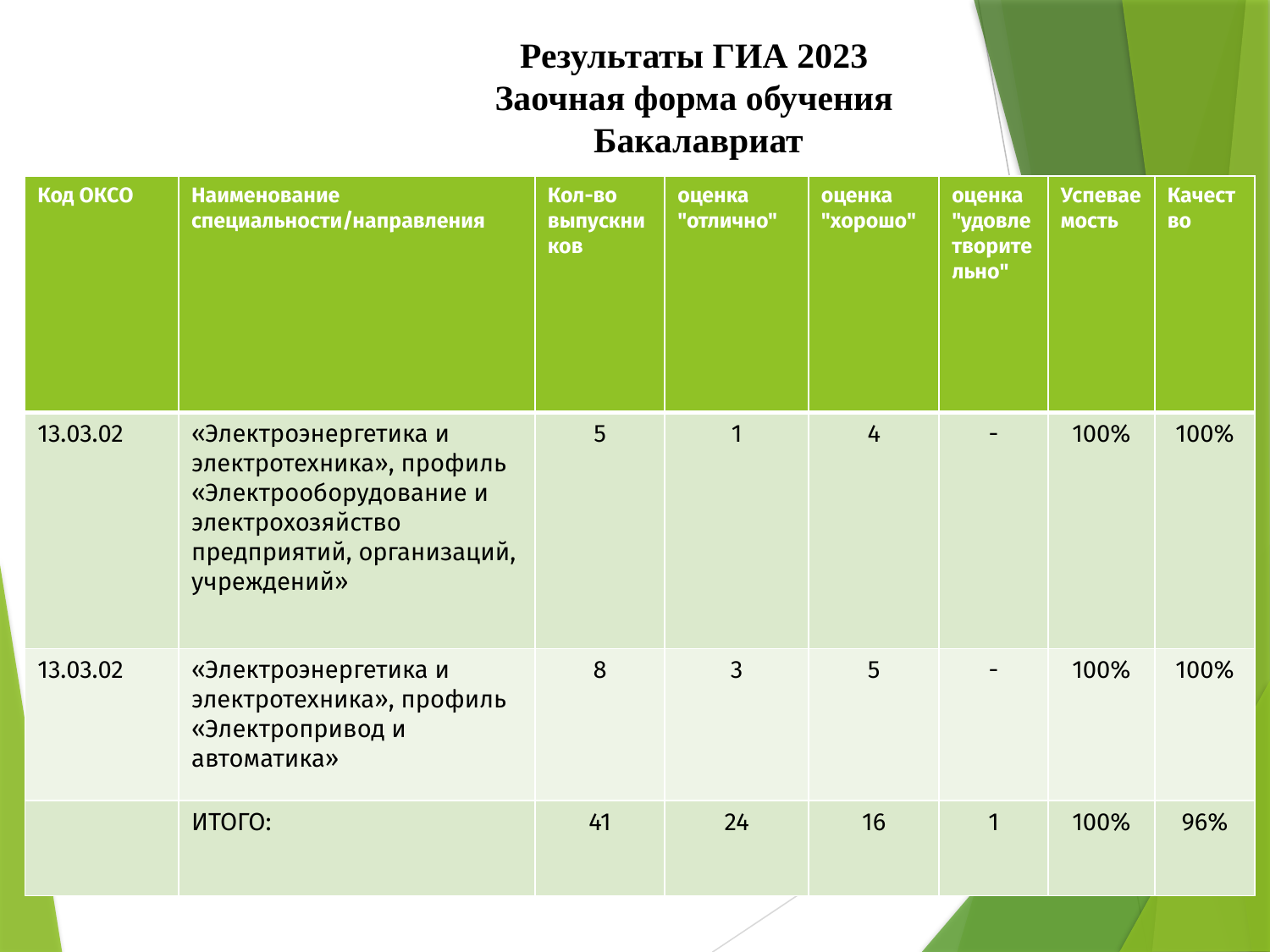

# Результаты ГИА 2023 Заочная форма обучения Бакалавриат
| Код ОКСО | Наименование специальности/направления | Кол-во выпускников | оценка "отлично" | оценка "хорошо" | оценка "удовлетворительно" | Успеваемость | Качество |
| --- | --- | --- | --- | --- | --- | --- | --- |
| 13.03.02 | «Электроэнергетика и электротехника», профиль «Электрооборудование и электрохозяйство предприятий, организаций, учреждений» | 5 | 1 | 4 | - | 100% | 100% |
| 13.03.02 | «Электроэнергетика и электротехника», профиль «Электропривод и автоматика» | 8 | 3 | 5 | - | 100% | 100% |
|  | ИТОГО: | 41 | 24 | 16 | 1 | 100% | 96% |